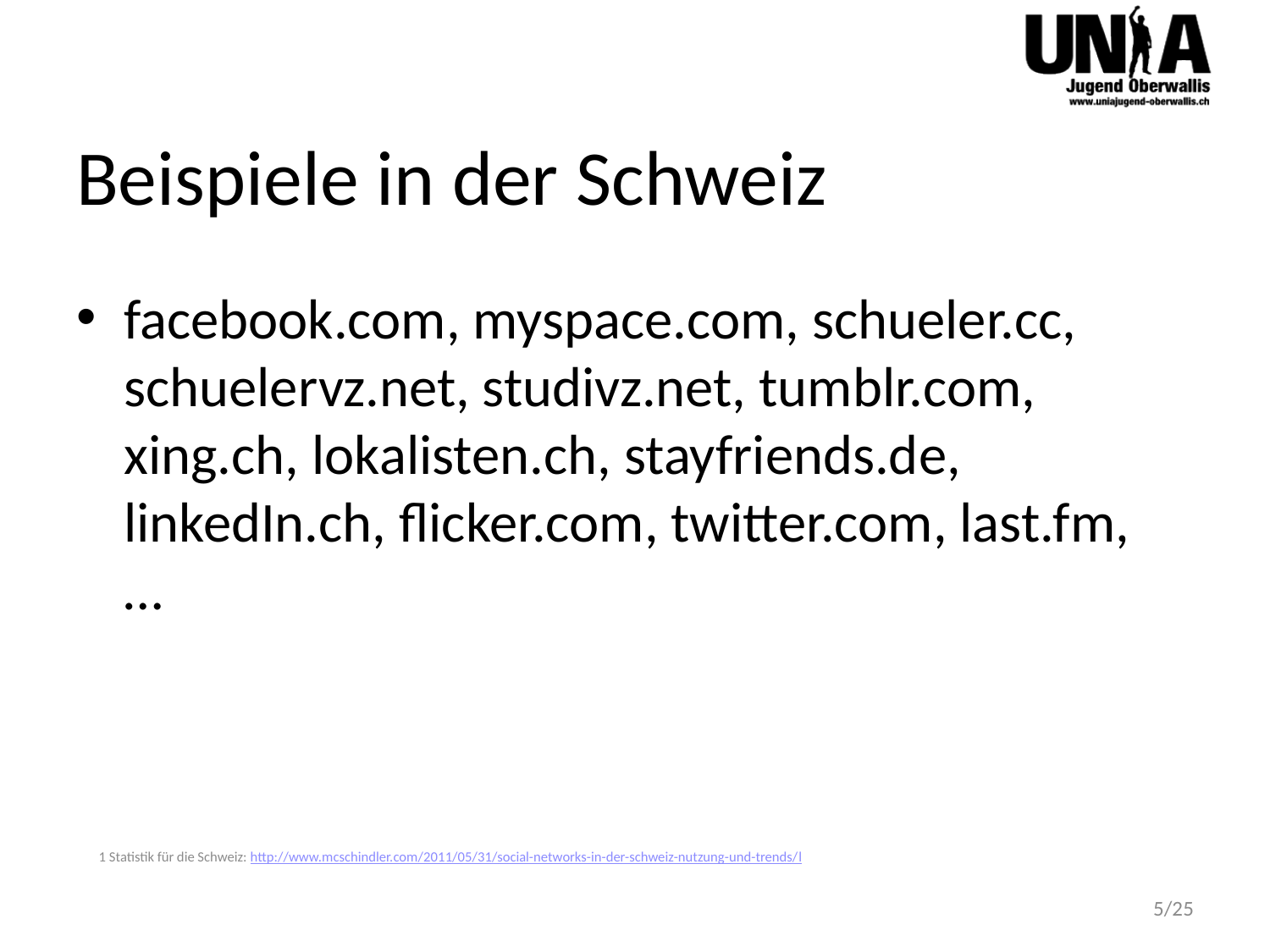

# Beispiele in der Schweiz
facebook.com, myspace.com, schueler.cc, schuelervz.net, studivz.net, tumblr.com, xing.ch, lokalisten.ch, stayfriends.de, linkedIn.ch, flicker.com, twitter.com, last.fm,
…
1 Statistik für die Schweiz: http://www.mcschindler.com/2011/05/31/social-networks-in-der-schweiz-nutzung-und-trends/l
5/25